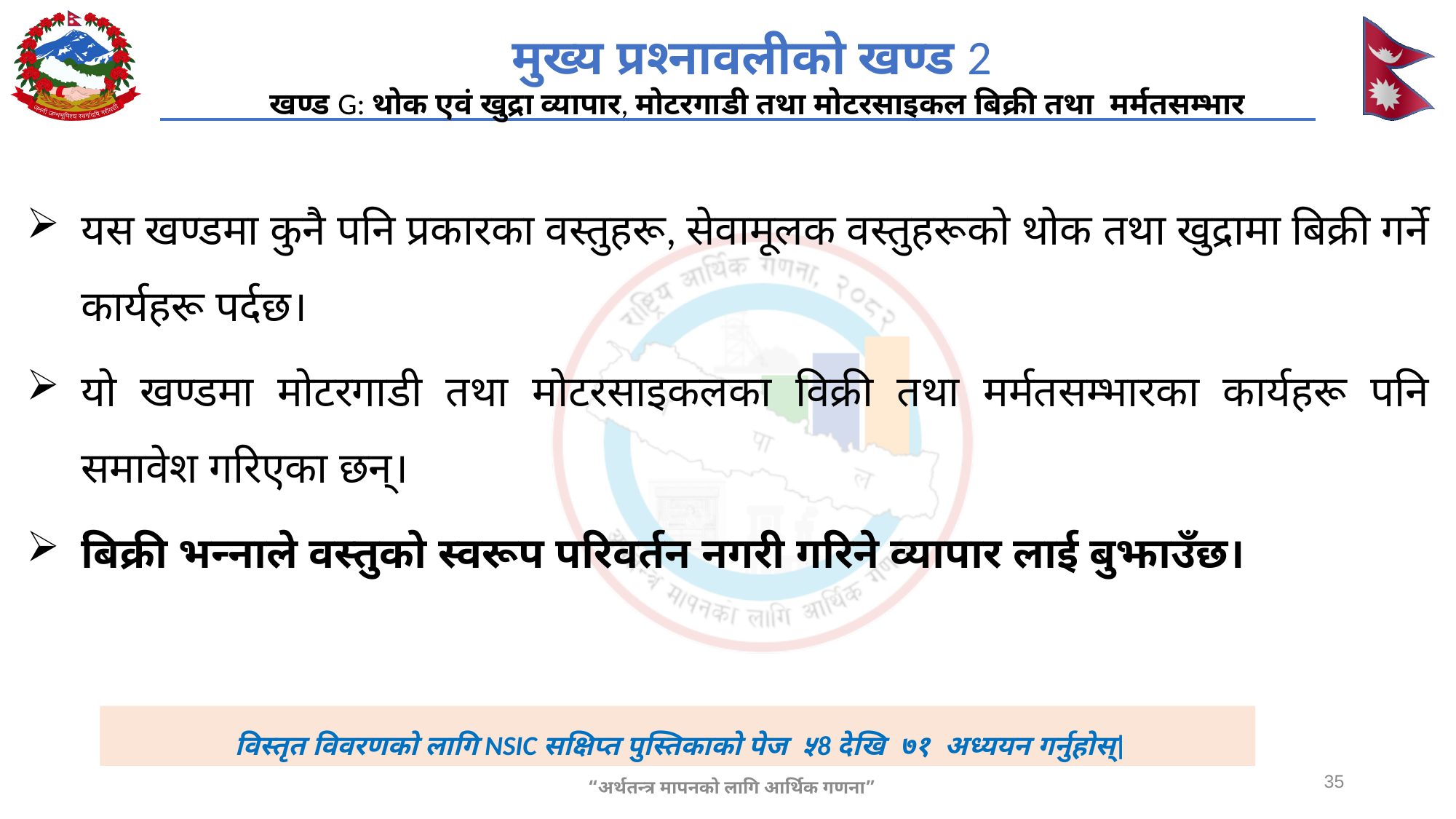

# मुख्य प्रश्नावलीको खण्ड 2 खण्ड G: थोक एवं खुद्रा व्यापार, मोटरगाडी तथा मोटरसाइकल बिक्री तथा  मर्मतसम्भार
यस खण्डमा कुनै पनि प्रकारका वस्तुहरू, सेवामूलक वस्तुहरूको थोक तथा खुद्रामा बिक्री गर्ने कार्यहरू पर्दछ।
यो खण्डमा मोटरगाडी तथा मोटरसाइकलका विक्री तथा मर्मतसम्भारका कार्यहरू पनि समावेश गरिएका छन्।
बिक्री भन्नाले वस्तुको स्वरूप परिवर्तन नगरी गरिने व्यापार लाई बुझाउँछ।

विस्तृत विवरणको लागि NSIC सक्षिप्त पुस्तिकाको पेज  ५8 देखि  ७१  अध्ययन गर्नुहोस्|
35
“अर्थतन्त्र मापनको लागि आर्थिक गणना”